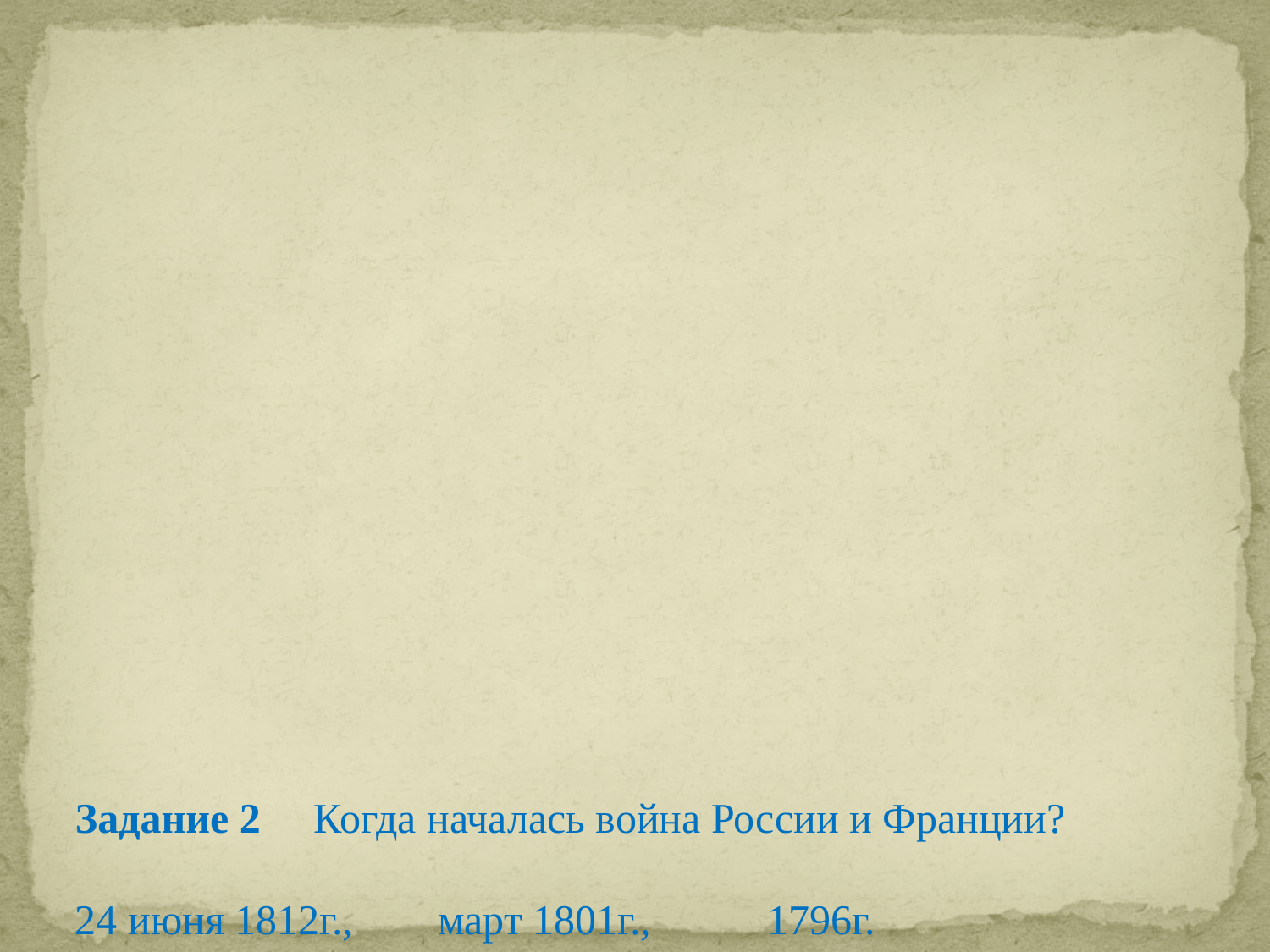

Найди правильный ответ.       8кл.
Задание 1     С кем воевала Россия в Отечественной войне
                      1812г.?

Швецией,         Турцией,       Францией

Задание 2     Когда началась война России и Франции?

24 июня 1812г.,        март 1801г.,           1796г.

Задание 3    Как звали французского императора?

Луи-Филипп,       Карл,      Наполеон.

Задание 4     Как называлась река, через которую
                       переправилась армия Наполеона?

Буг,         Дон,         Неман.